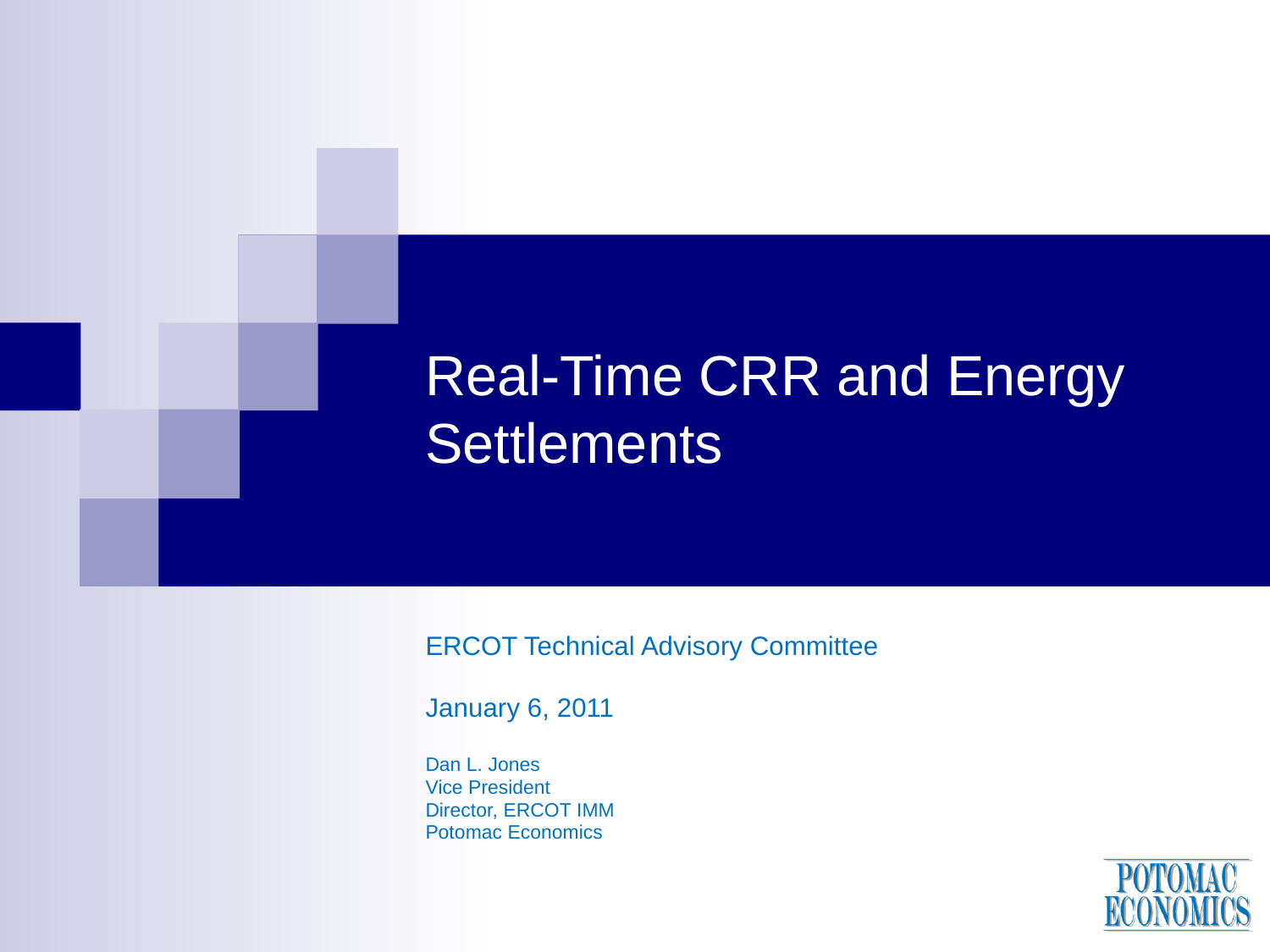

# Real-Time CRR and Energy Settlements

ERCOT Technical Advisory Committee

January 6, 2011

Dan L. Jones
Vice President
Director, ERCOT IMM
Potomac Economics